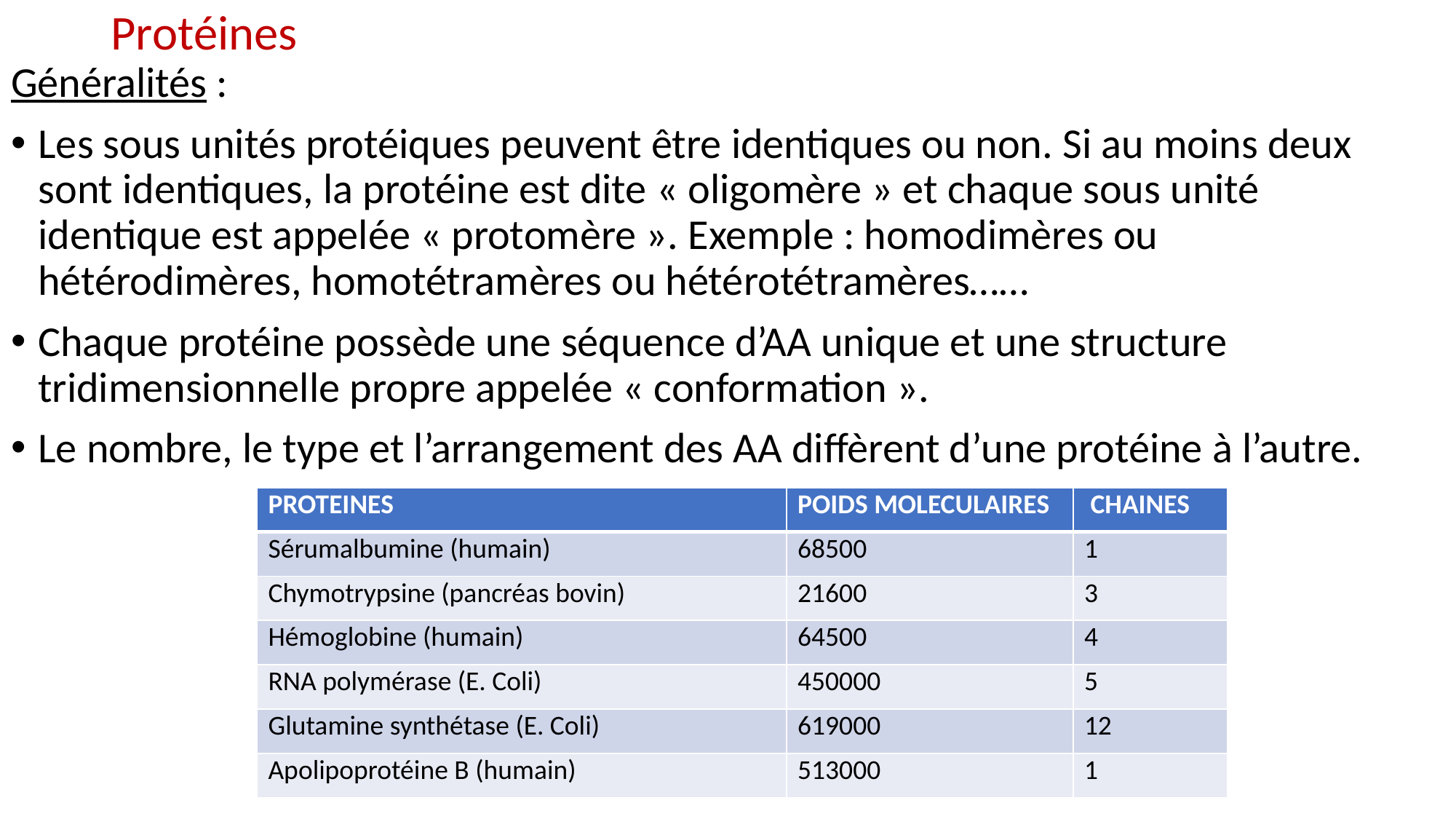

Protéines
Généralités :
Les sous unités protéiques peuvent être identiques ou non. Si au moins deux sont identiques, la protéine est dite « oligomère » et chaque sous unité identique est appelée « protomère ». Exemple : homodimères ou hétérodimères, homotétramères ou hétérotétramères……
Chaque protéine possède une séquence d’AA unique et une structure tridimensionnelle propre appelée « conformation ».
Le nombre, le type et l’arrangement des AA diffèrent d’une protéine à l’autre.

| PROTEINES | POIDS MOLECULAIRES | CHAINES |
| --- | --- | --- |
| Sérumalbumine (humain) | 68500 | 1 |
| Chymotrypsine (pancréas bovin) | 21600 | 3 |
| Hémoglobine (humain) | 64500 | 4 |
| RNA polymérase (E. Coli) | 450000 | 5 |
| Glutamine synthétase (E. Coli) | 619000 | 12 |
| Apolipoprotéine B (humain) | 513000 | 1 |